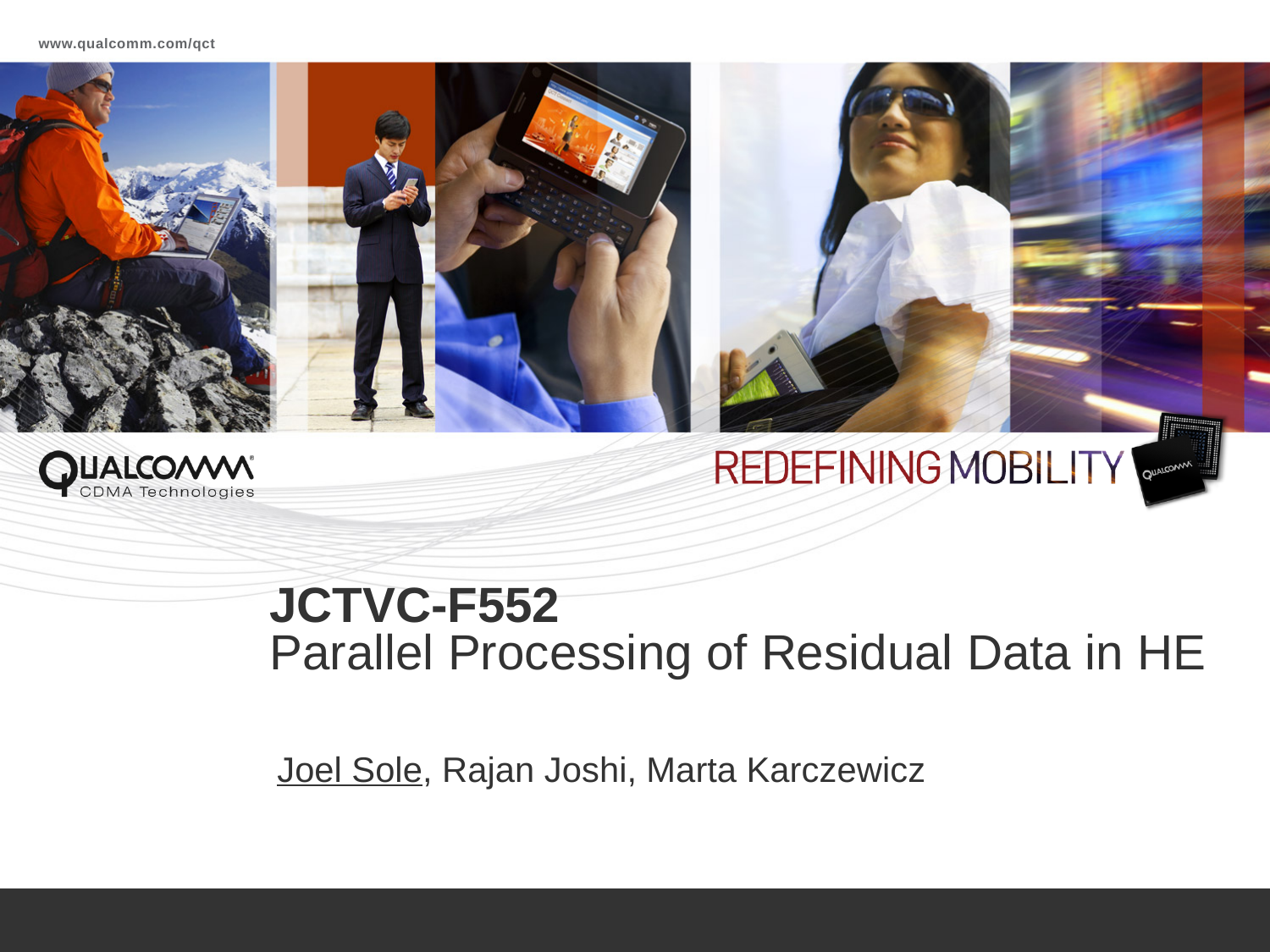

# JCTVC-F552 Parallel Processing of Residual Data in HE
Joel Sole, Rajan Joshi, Marta Karczewicz